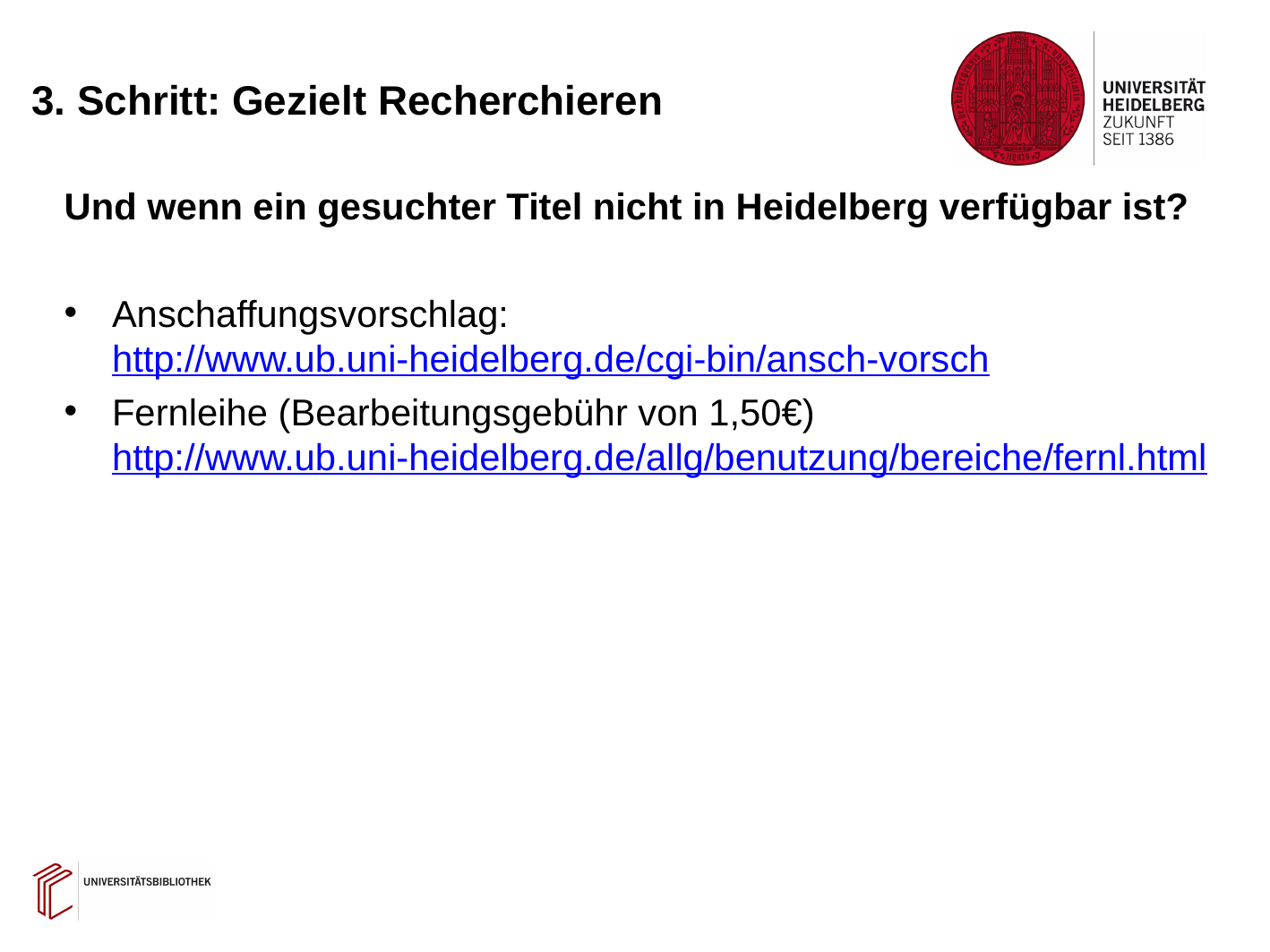

# 3. Schritt: Gezielt Recherchieren
Und wenn ein gesuchter Titel nicht in Heidelberg verfügbar ist?

Anschaffungsvorschlag: http://www.ub.uni-heidelberg.de/cgi-bin/ansch-vorsch
Fernleihe (Bearbeitungsgebühr von 1,50€) http://www.ub.uni-heidelberg.de/allg/benutzung/bereiche/fernl.html

32